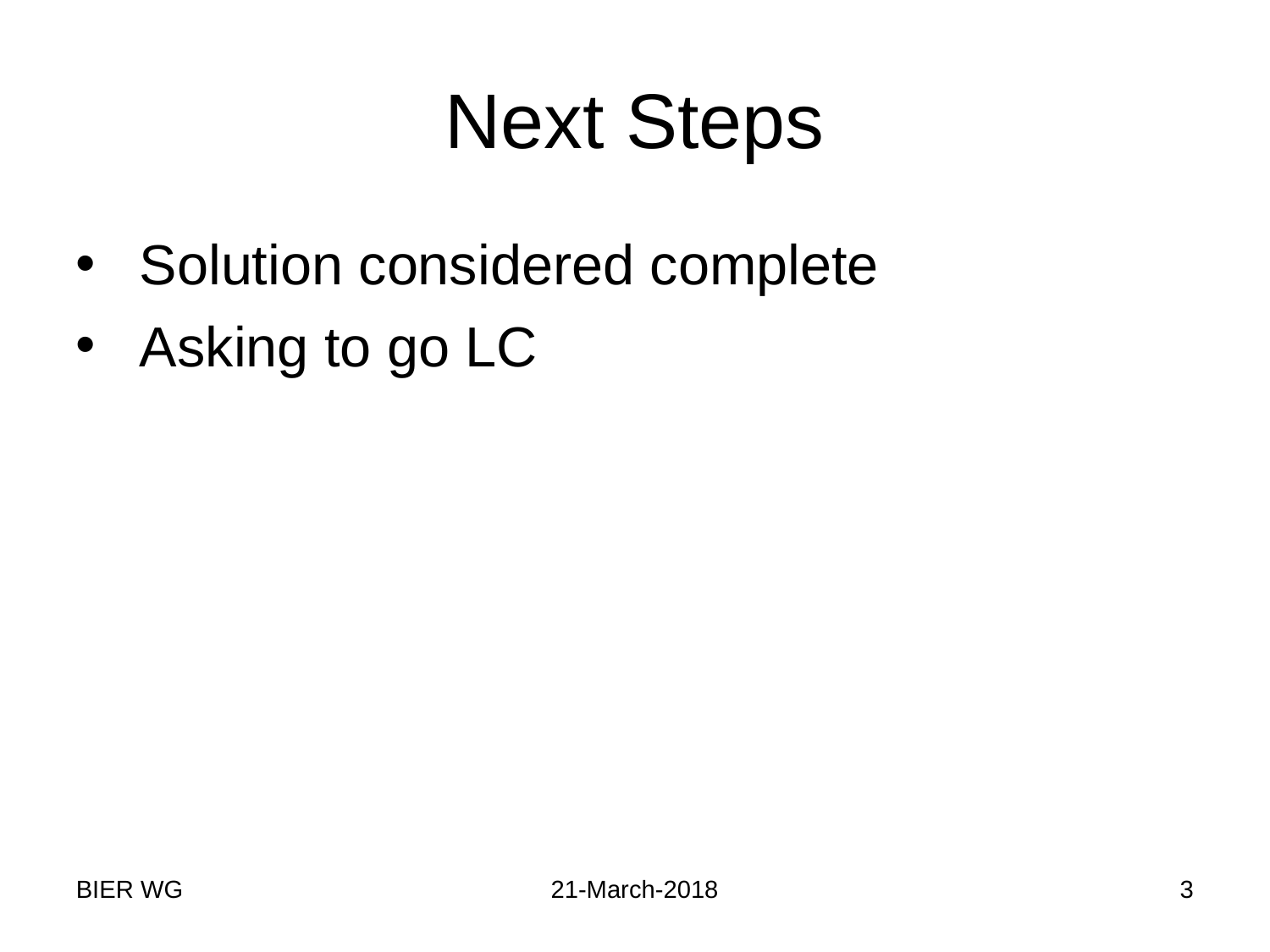

# Next Steps
Solution considered complete
Asking to go LC
BIER WG
21-March-2018
3